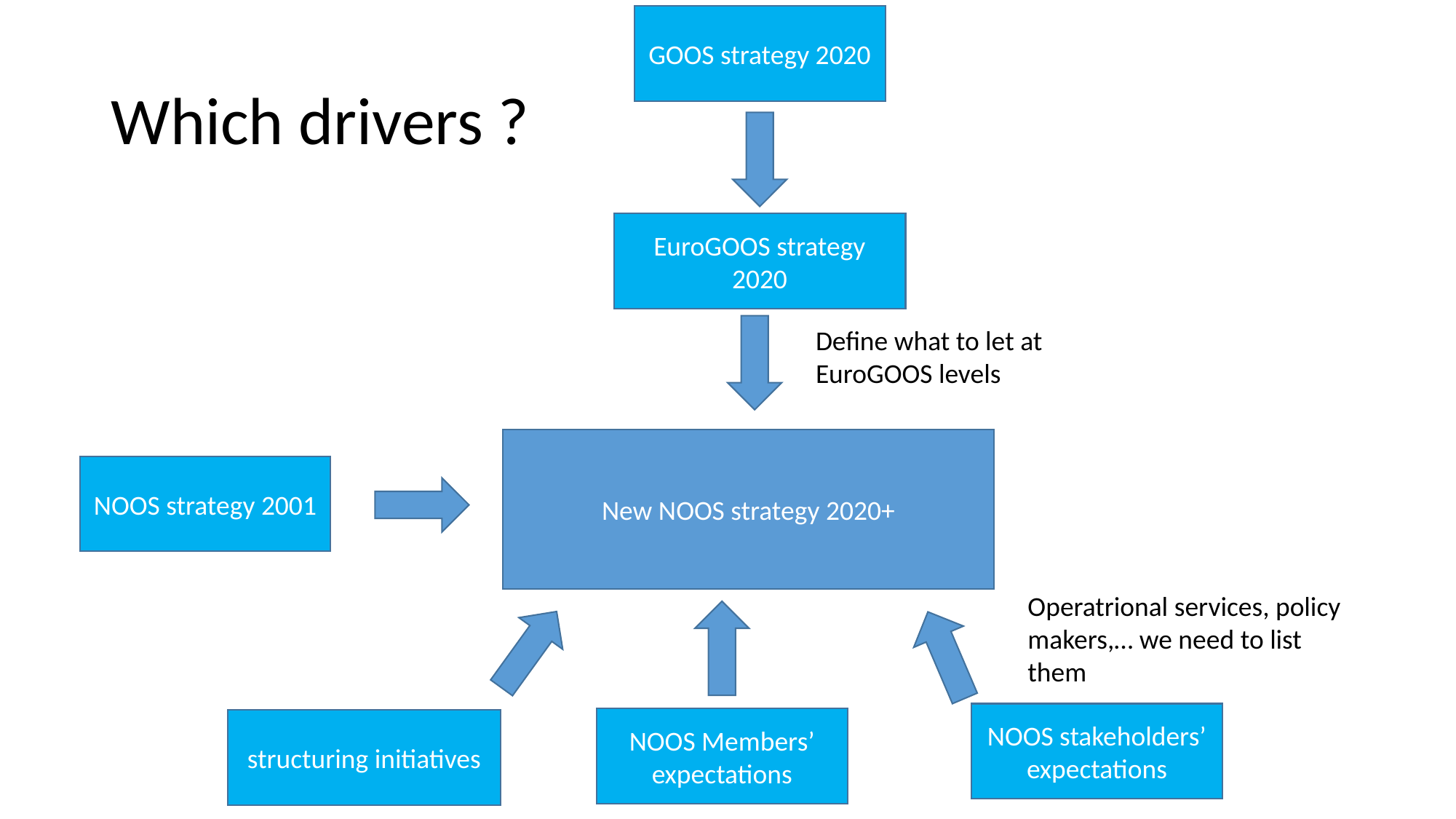

GOOS strategy 2020
# Which drivers ?

EuroGOOS strategy 2020
Define what to let at EuroGOOS levels

New NOOS strategy 2020+
NOOS strategy 2001

Operatrional services, policy makers,… we need to list them

NOOS stakeholders’ expectations
NOOS Members’ expectations
structuring initiatives